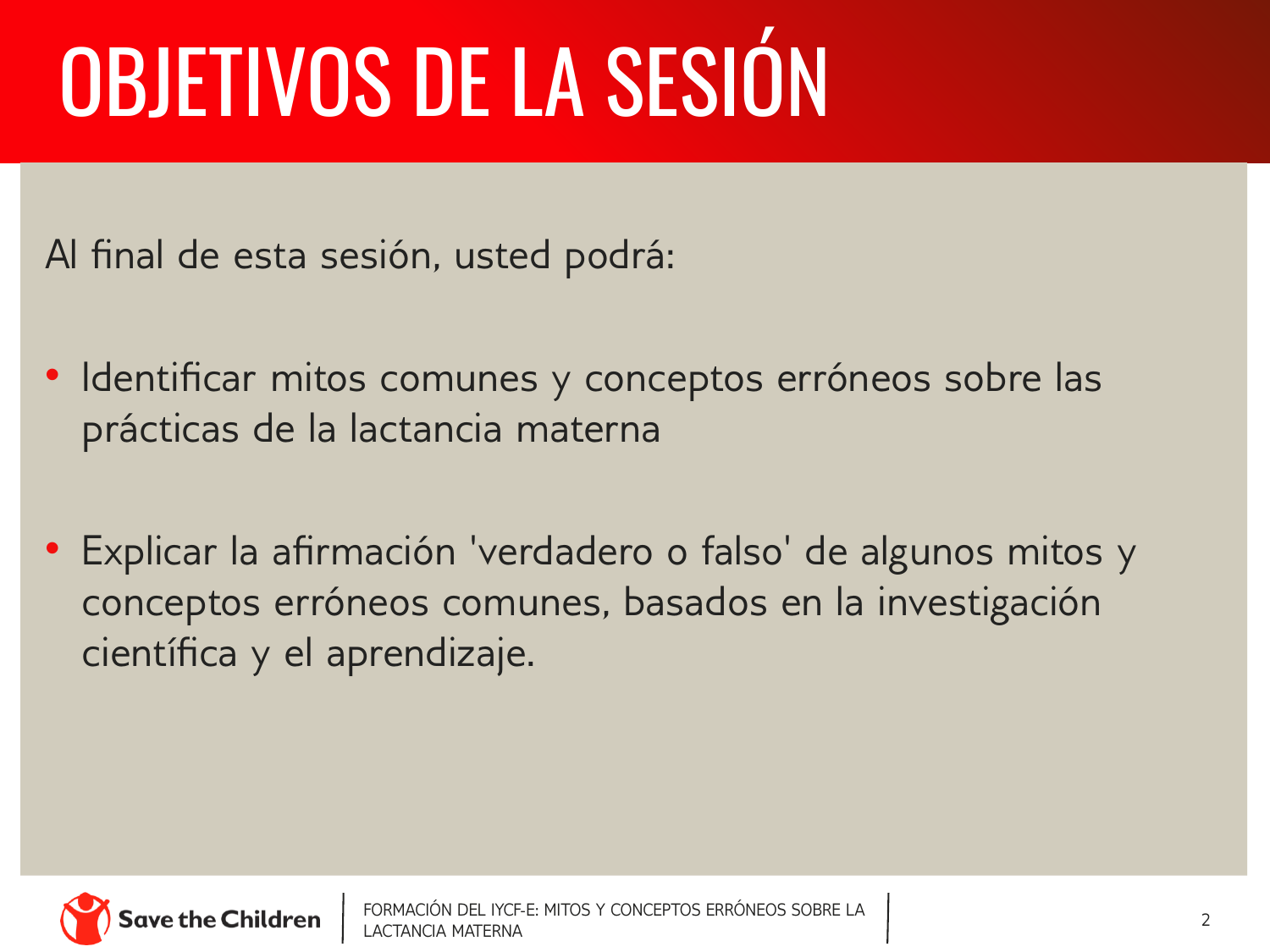

# OBJETIVOS DE LA SESIÓN
Al final de esta sesión, usted podrá:

Identificar mitos comunes y conceptos erróneos sobre las prácticas de la lactancia materna

Explicar la afirmación 'verdadero o falso' de algunos mitos y conceptos erróneos comunes, basados en la investigación científica y el aprendizaje.
FORMACIÓN DEL IYCF-E: MITOS Y CONCEPTOS ERRÓNEOS SOBRE LA LACTANCIA MATERNA
2